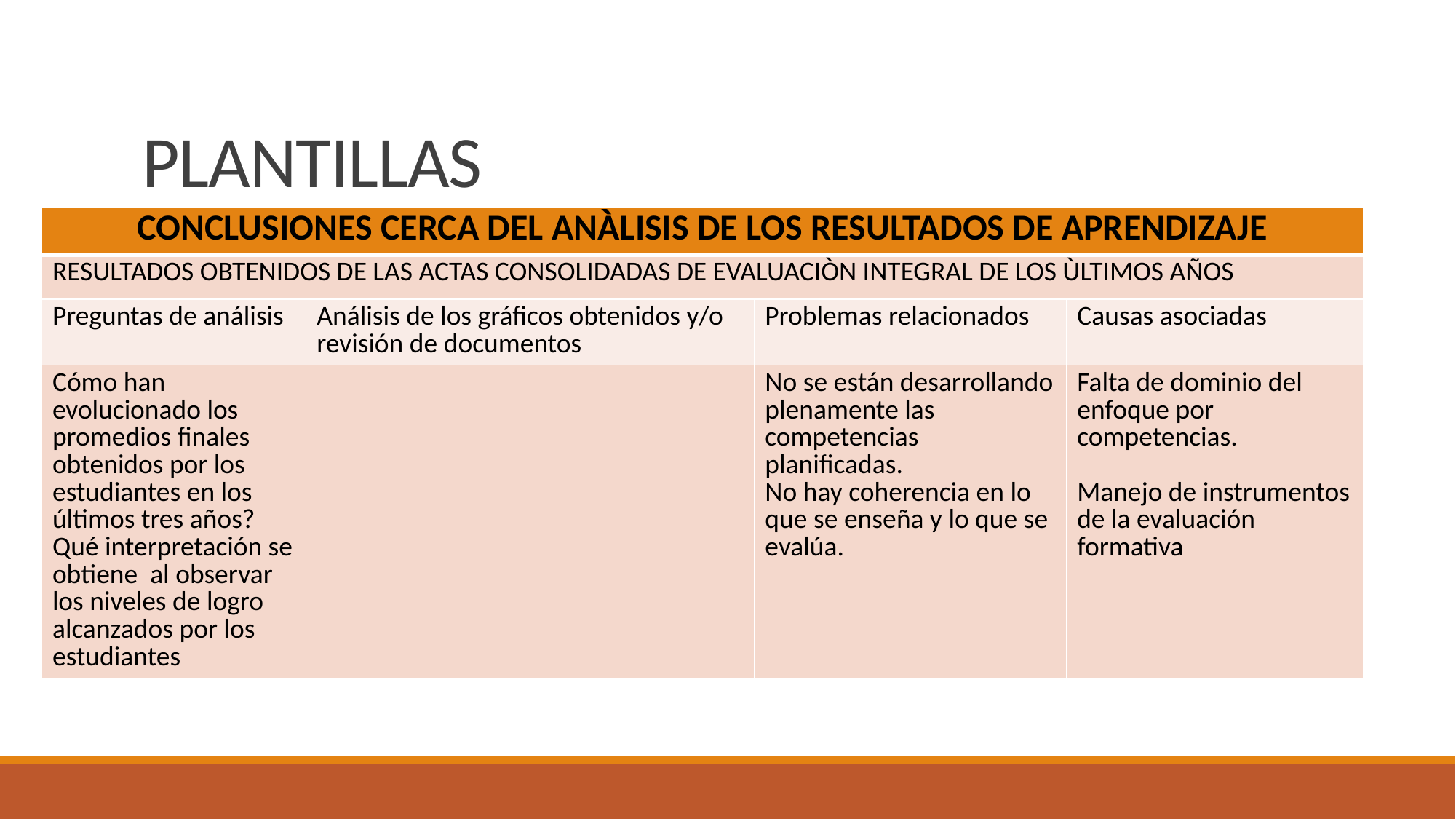

# PLANTILLAS
| CONCLUSIONES CERCA DEL ANÀLISIS DE LOS RESULTADOS DE APRENDIZAJE |  |  |  |
| --- | --- | --- | --- |
| RESULTADOS OBTENIDOS DE LAS ACTAS CONSOLIDADAS DE EVALUACIÒN INTEGRAL DE LOS ÙLTIMOS AÑOS |  |  |  |
| Preguntas de análisis | Análisis de los gráficos obtenidos y/o revisión de documentos | Problemas relacionados | Causas asociadas |
| Cómo han evolucionado los promedios finales obtenidos por los estudiantes en los últimos tres años? Qué interpretación se obtiene al observar los niveles de logro alcanzados por los estudiantes |  | No se están desarrollando plenamente las competencias planificadas. No hay coherencia en lo que se enseña y lo que se evalúa. | Falta de dominio del enfoque por competencias. Manejo de instrumentos de la evaluación formativa |